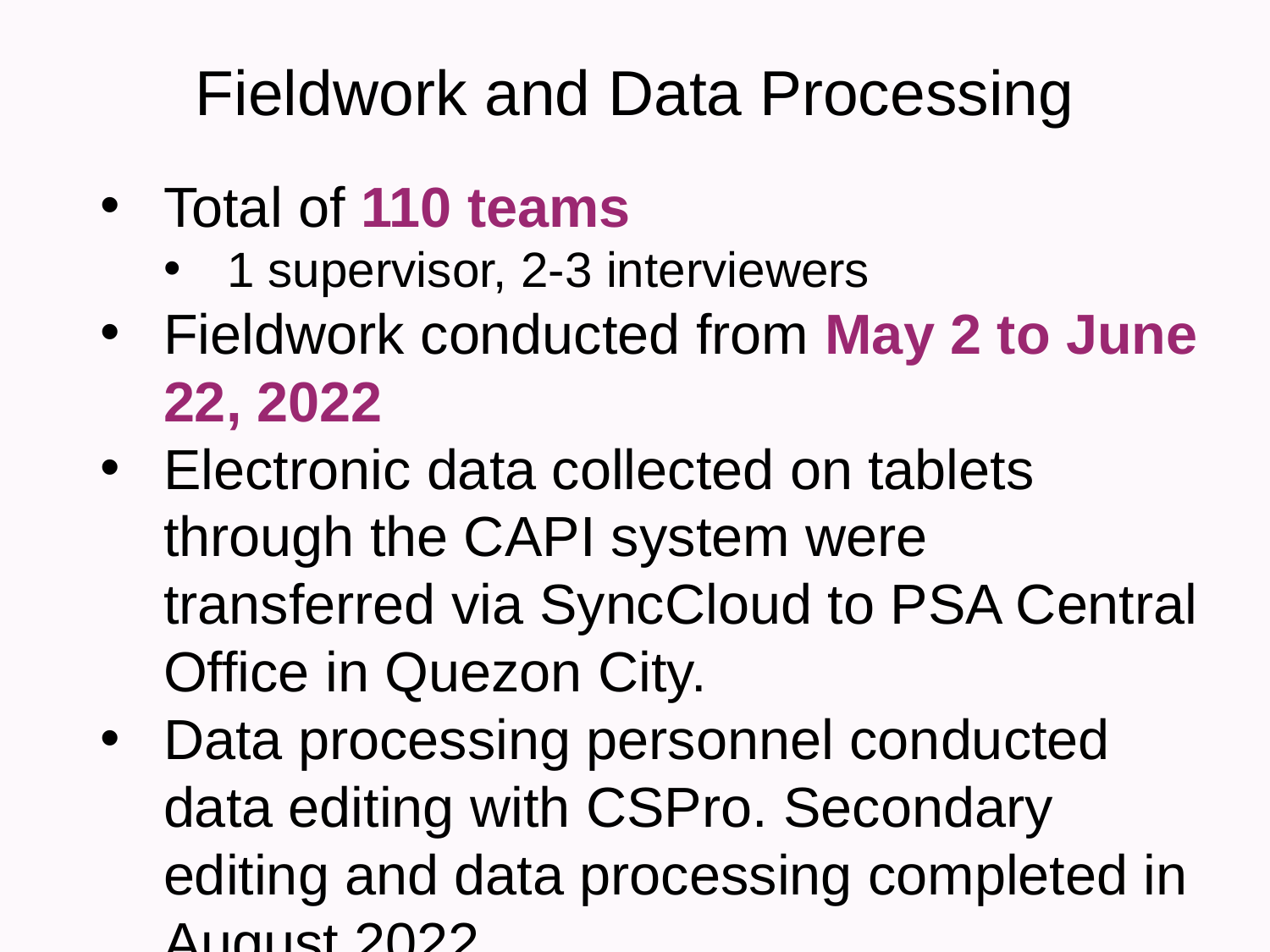

# Fieldwork and Data Processing
Total of 110 teams
1 supervisor, 2-3 interviewers
Fieldwork conducted from May 2 to June 22, 2022
Electronic data collected on tablets through the CAPI system were transferred via SyncCloud to PSA Central Office in Quezon City.
Data processing personnel conducted data editing with CSPro. Secondary editing and data processing completed in August 2022